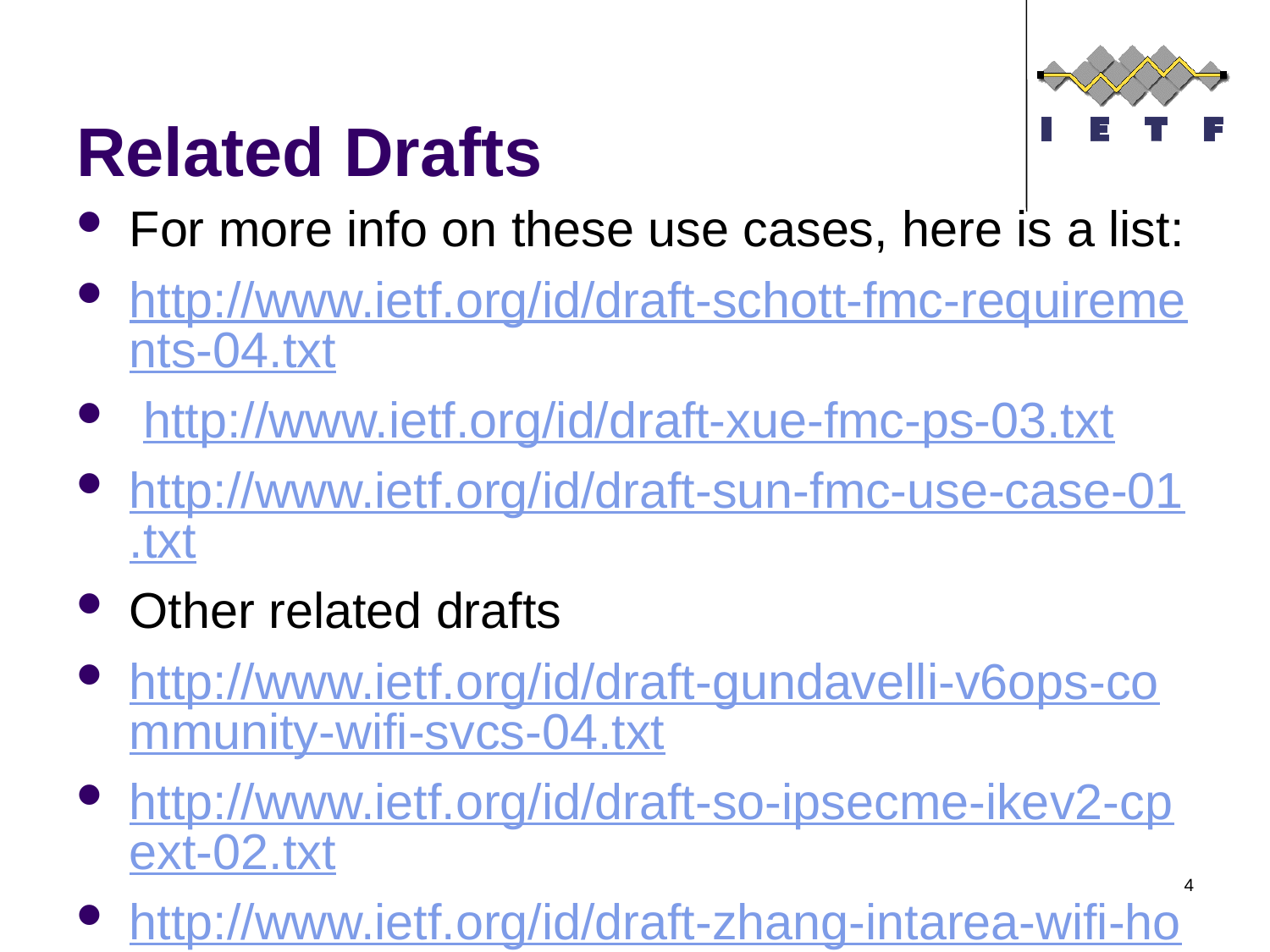

# Related Drafts
For more info on these use cases, here is a list:
http://www.ietf.org/id/draft-schott-fmc-requirements-04.txt
 http://www.ietf.org/id/draft-xue-fmc-ps-03.txt
http://www.ietf.org/id/draft-sun-fmc-use-case-01.txt
Other related drafts
http://www.ietf.org/id/draft-gundavelli-v6ops-community-wifi-svcs-04.txt
http://www.ietf.org/id/draft-so-ipsecme-ikev2-cpext-02.txt
http://www.ietf.org/id/draft-zhang-intarea-wifi-home-network-01.txt
http://tools.ietf.org/html/draft-kaippallimalil-netext-pmip-qos-wifi-01

4